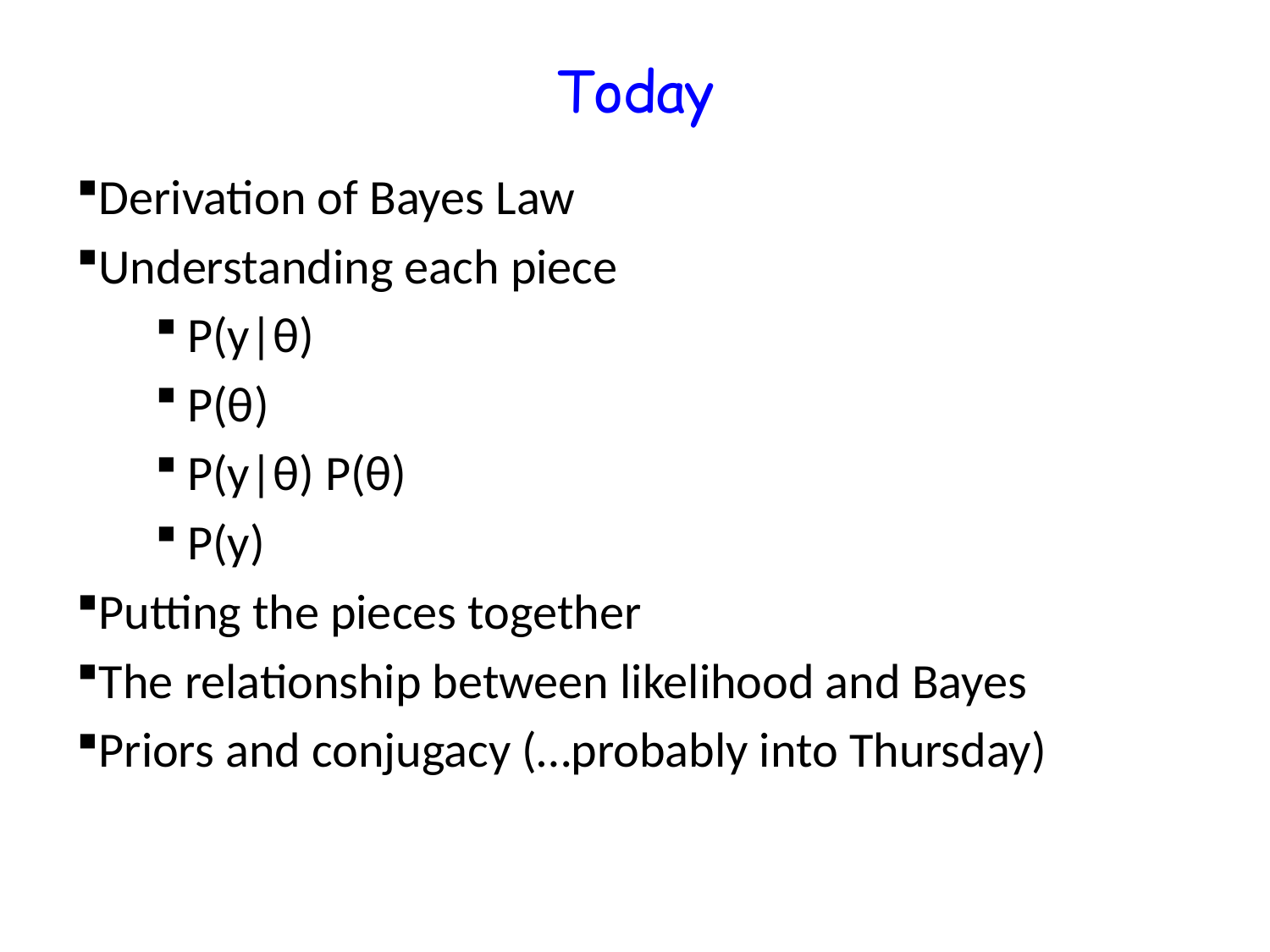

# Today
Derivation of Bayes Law
Understanding each piece
P(y|θ)
P(θ)
P(y|θ) P(θ)
P(y)
Putting the pieces together
The relationship between likelihood and Bayes
Priors and conjugacy (…probably into Thursday)